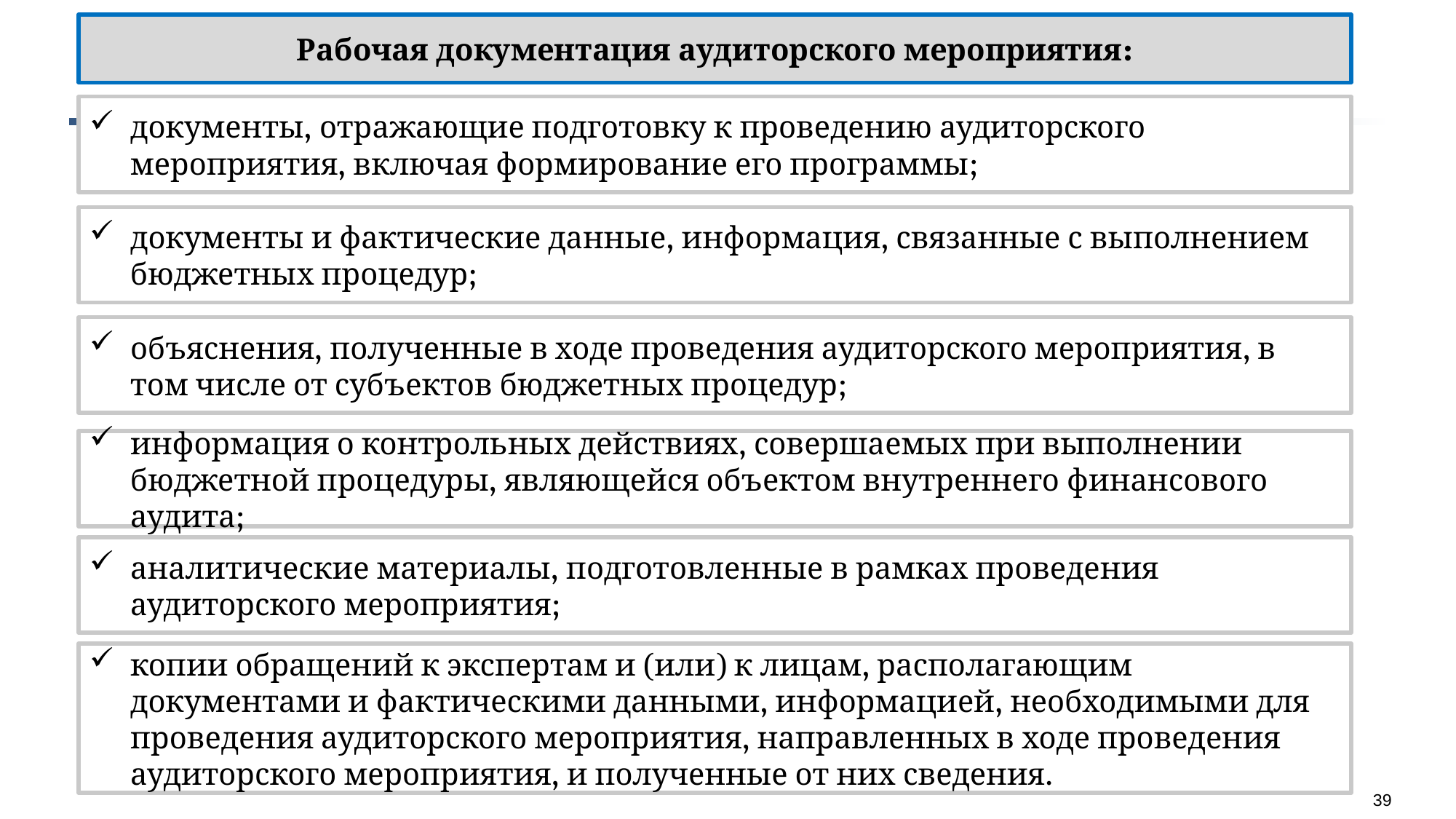

Рабочая документация аудиторского мероприятия:
документы, отражающие подготовку к проведению аудиторского мероприятия, включая формирование его программы;
документы и фактические данные, информация, связанные с выполнением бюджетных процедур;
объяснения, полученные в ходе проведения аудиторского мероприятия, в том числе от субъектов бюджетных процедур;
информация о контрольных действиях, совершаемых при выполнении бюджетной процедуры, являющейся объектом внутреннего финансового аудита;
аналитические материалы, подготовленные в рамках проведения аудиторского мероприятия;
копии обращений к экспертам и (или) к лицам, располагающим документами и фактическими данными, информацией, необходимыми для проведения аудиторского мероприятия, направленных в ходе проведения аудиторского мероприятия, и полученные от них сведения.